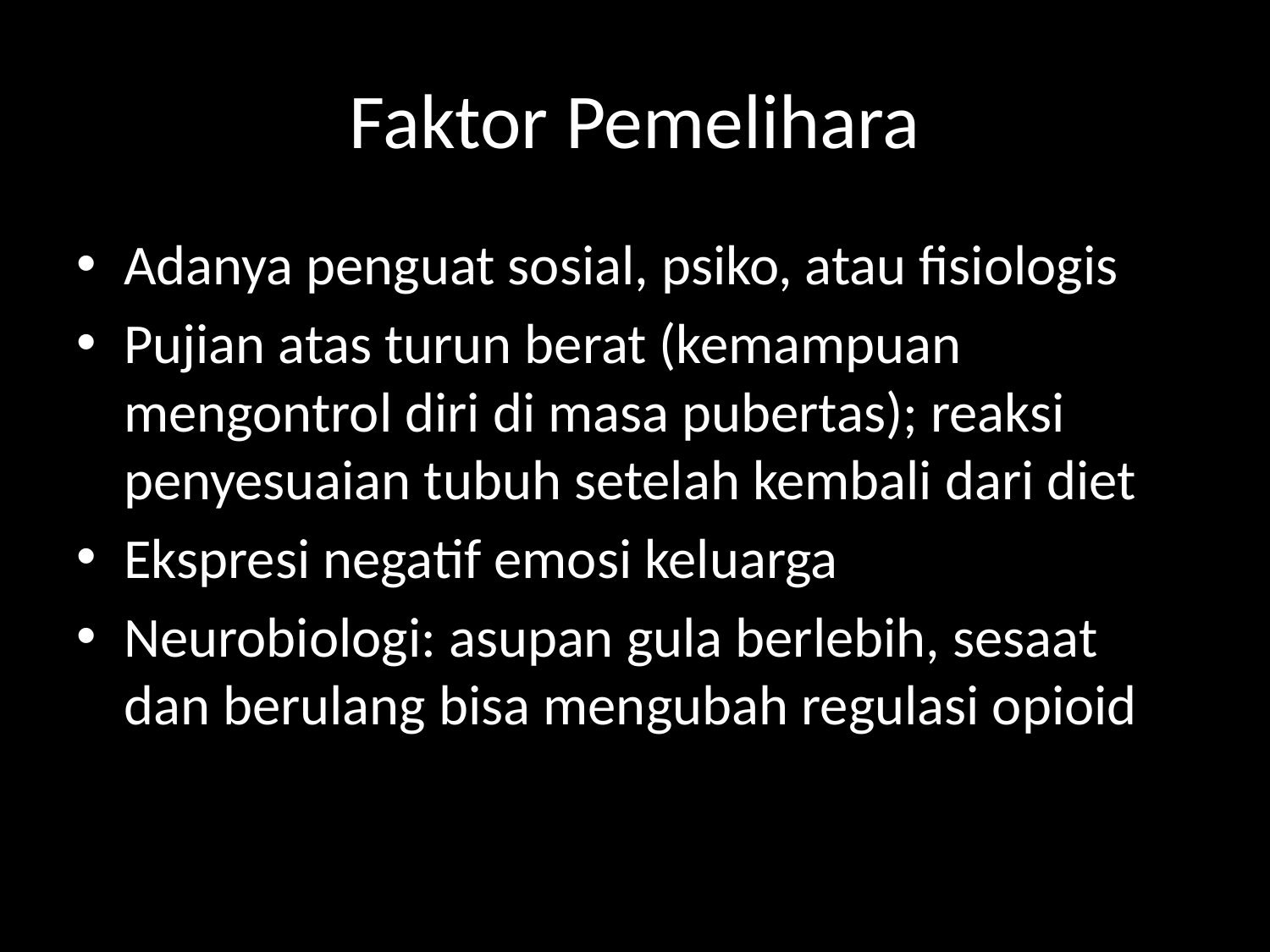

# Faktor Pemelihara
Adanya penguat sosial, psiko, atau fisiologis
Pujian atas turun berat (kemampuan mengontrol diri di masa pubertas); reaksi penyesuaian tubuh setelah kembali dari diet
Ekspresi negatif emosi keluarga
Neurobiologi: asupan gula berlebih, sesaat dan berulang bisa mengubah regulasi opioid